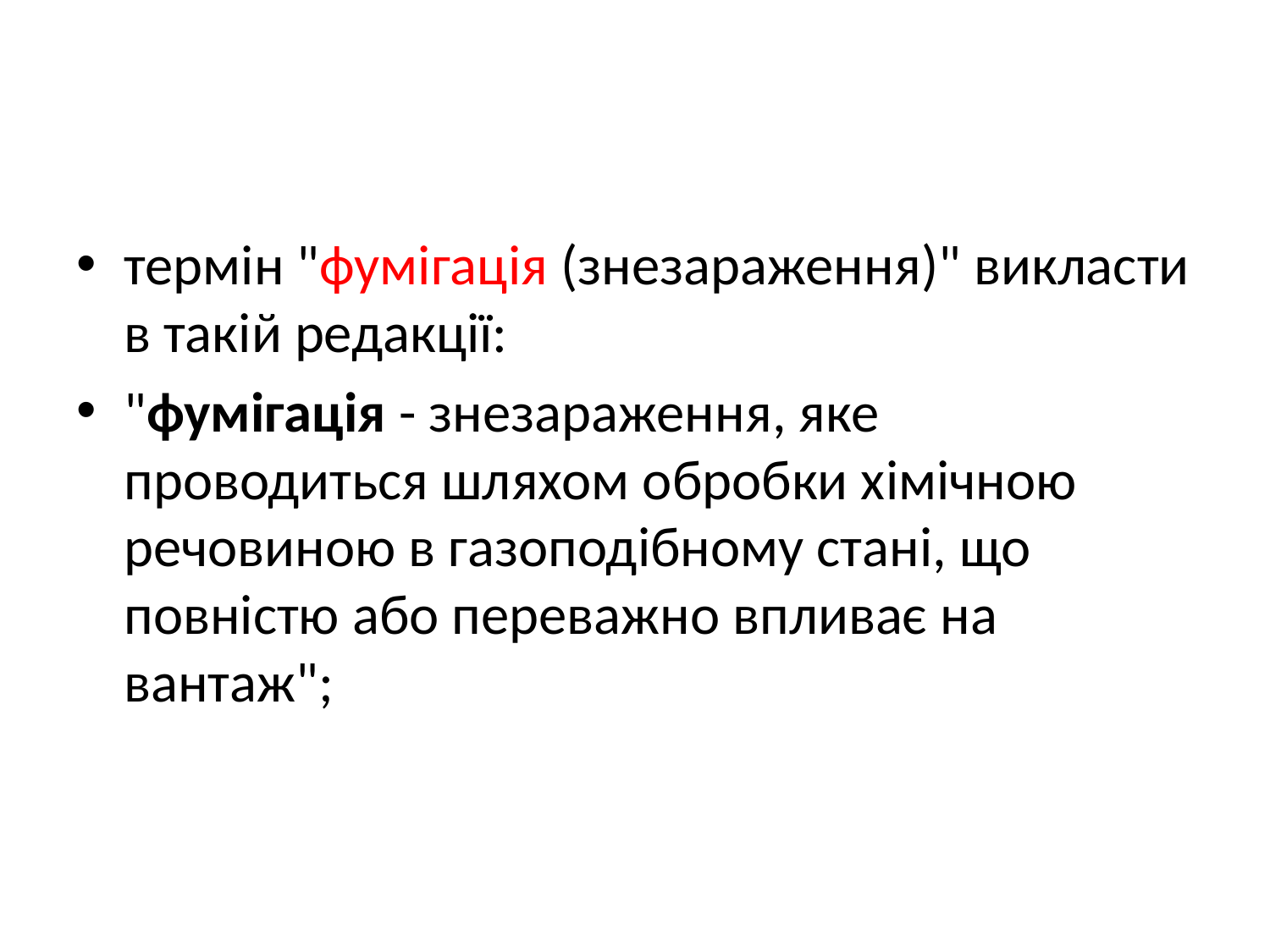

#
термін "фумігація (знезараження)" викласти в такій редакції:
"фумігація - знезараження, яке проводиться шляхом обробки хімічною речовиною в газоподібному стані, що повністю або переважно впливає на вантаж";